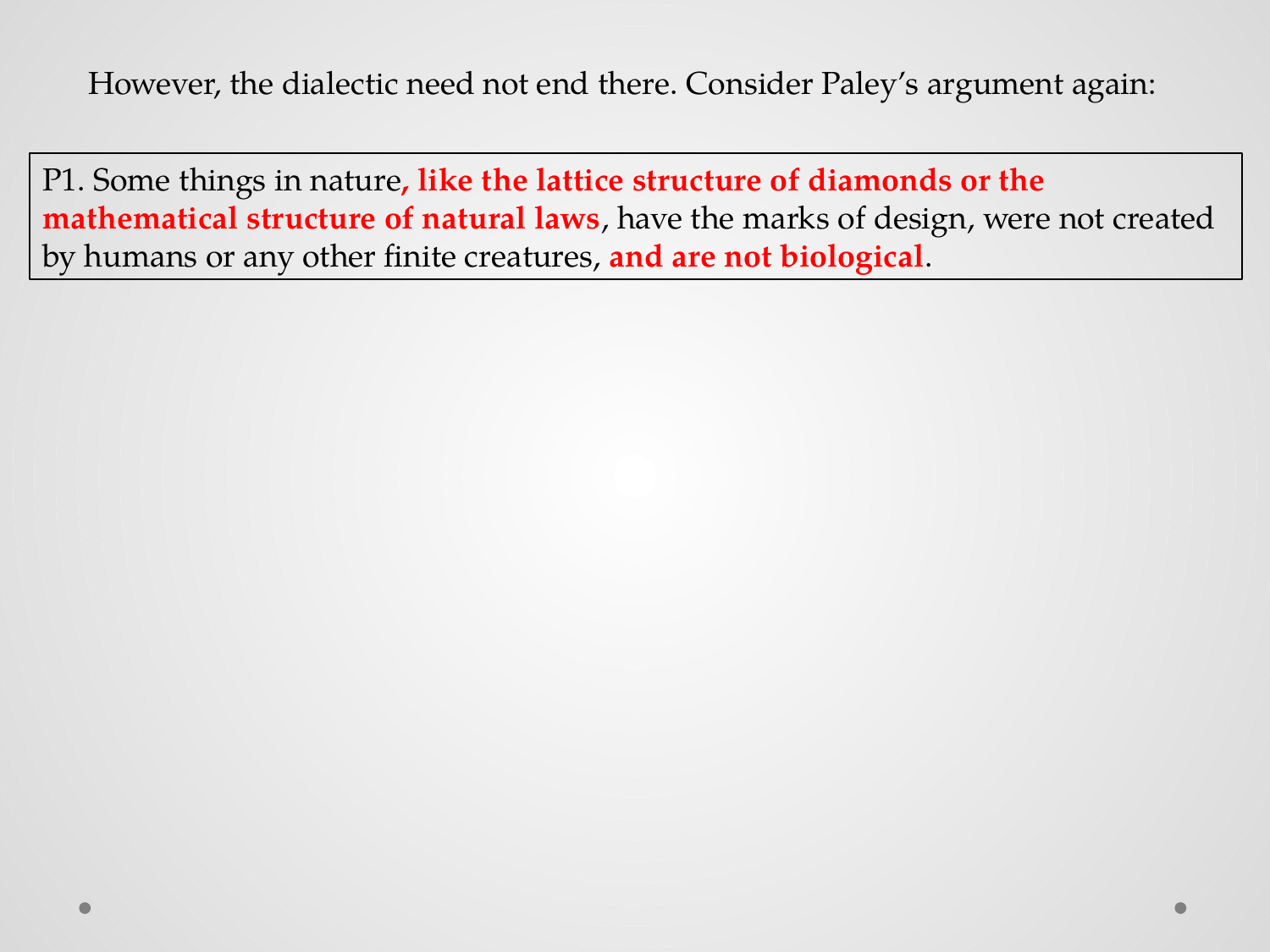

However, the dialectic need not end there. Consider Paley’s argument again:
P1. Some things in nature, like the lattice structure of diamonds or the mathematical structure of natural laws, have the marks of design, were not created by humans or any other finite creatures, and are not biological.